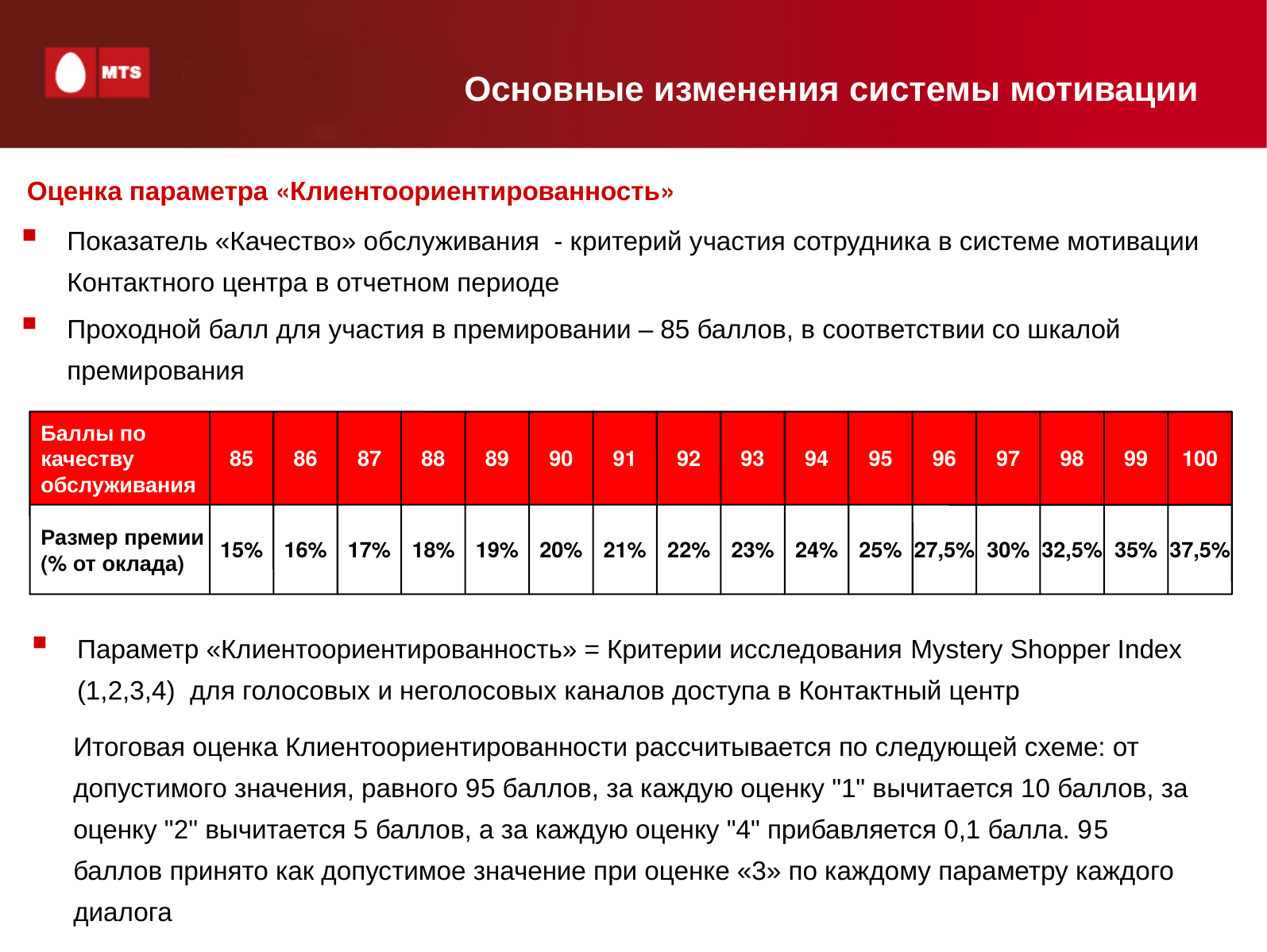

Основные изменения системы мотивации
Оценка параметра «Клиентоориентированность»
Показатель «Качество» обслуживания  - критерий участия сотрудника в системе мотивации Контактного центра в отчетном периоде
Проходной балл для участия в премировании – 85 баллов, в соответствии со шкалой премирования
Баллы по качеству обслуживания

85

86

87

88

89

90

91

92

93

94

95

96

97

98

99

100

Размер премии (% от оклада)

15%
16%
17%
18%
19%
20%
21%
22%
23%
24%
25%
27,5%
30%
32,5%
35%
37,5%

Параметр «Клиентоориентированность» = Критерии исследования Mystery Shopper Index (1,2,3,4)  для голосовых и неголосовых каналов доступа в Контактный центр
Итоговая оценка Клиентоориентированности рассчитывается по следующей схеме: от допустимого значения, равного 95 баллов, за каждую оценку "1" вычитается 10 баллов, за оценку "2" вычитается 5 баллов, а за каждую оценку "4" прибавляется 0,1 балла. 95 баллов принято как допустимое значение при оценке «3» по каждому параметру каждого диалога